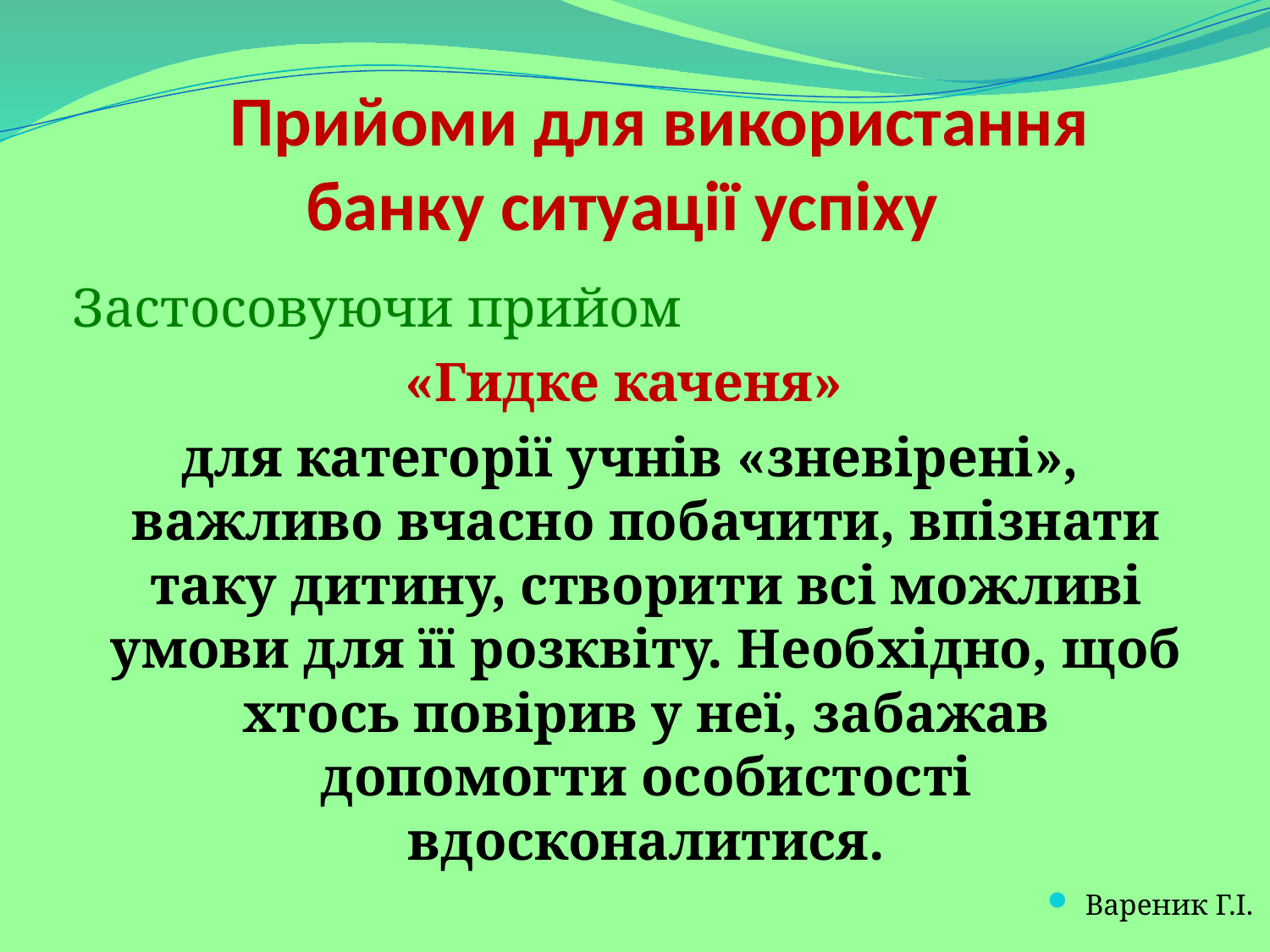

Прийоми для використання  банку ситуації успіху
Застосовуючи прийом
«Гидке каченя»
для категорії учнів «зневірені», важливо вчасно побачити, впізнати таку дитину, створити всі можливі умови для її розквіту. Необхідно, щоб хтось повірив у неї, забажав допомогти особистості вдосконалитися.

Вареник Г.І.